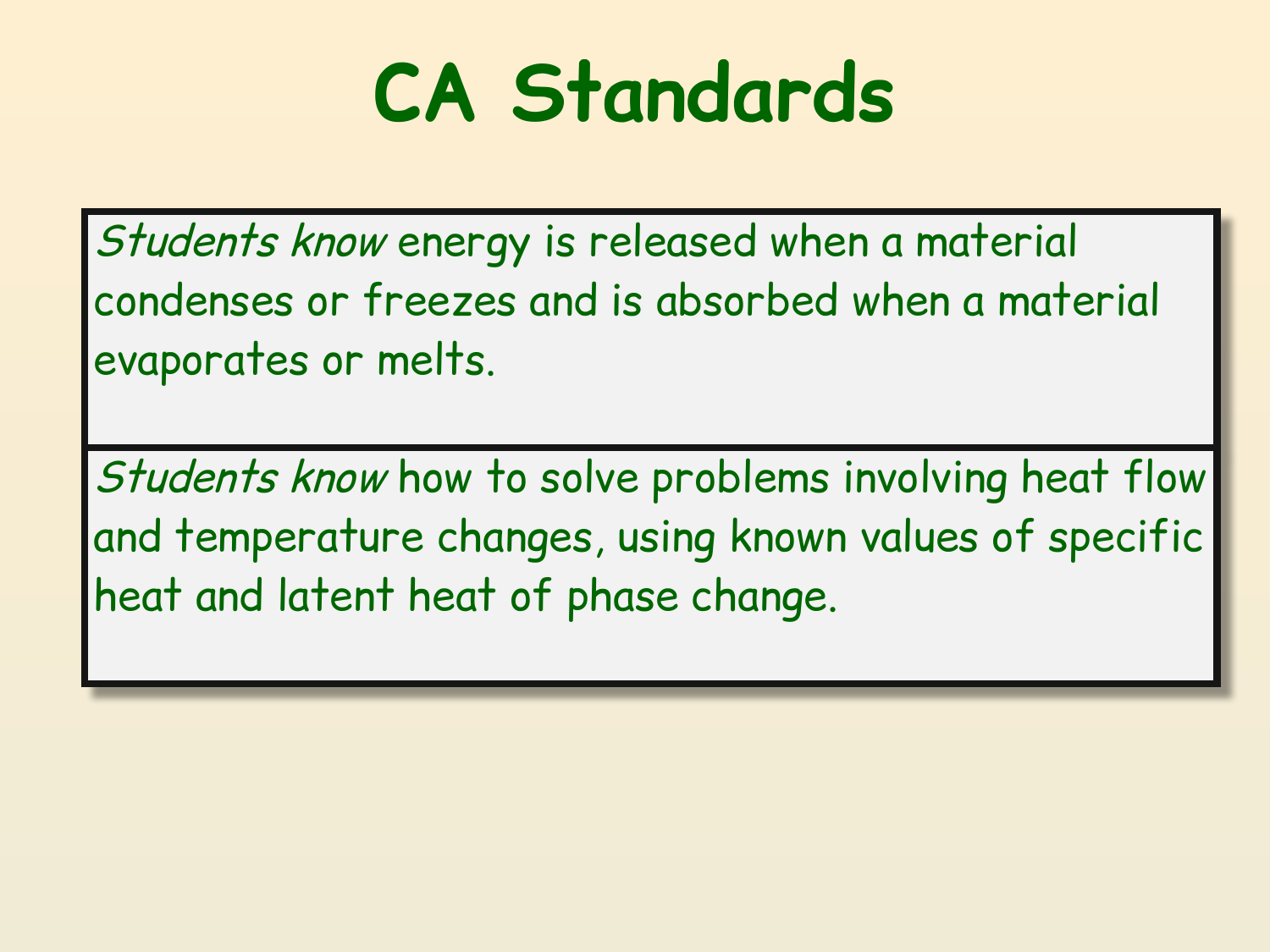

# CA Standards
| Students know energy is released when a material condenses or freezes and is absorbed when a material evaporates or melts. |
| --- |
| Students know how to solve problems involving heat flow and temperature changes, using known values of specific heat and latent heat of phase change. |